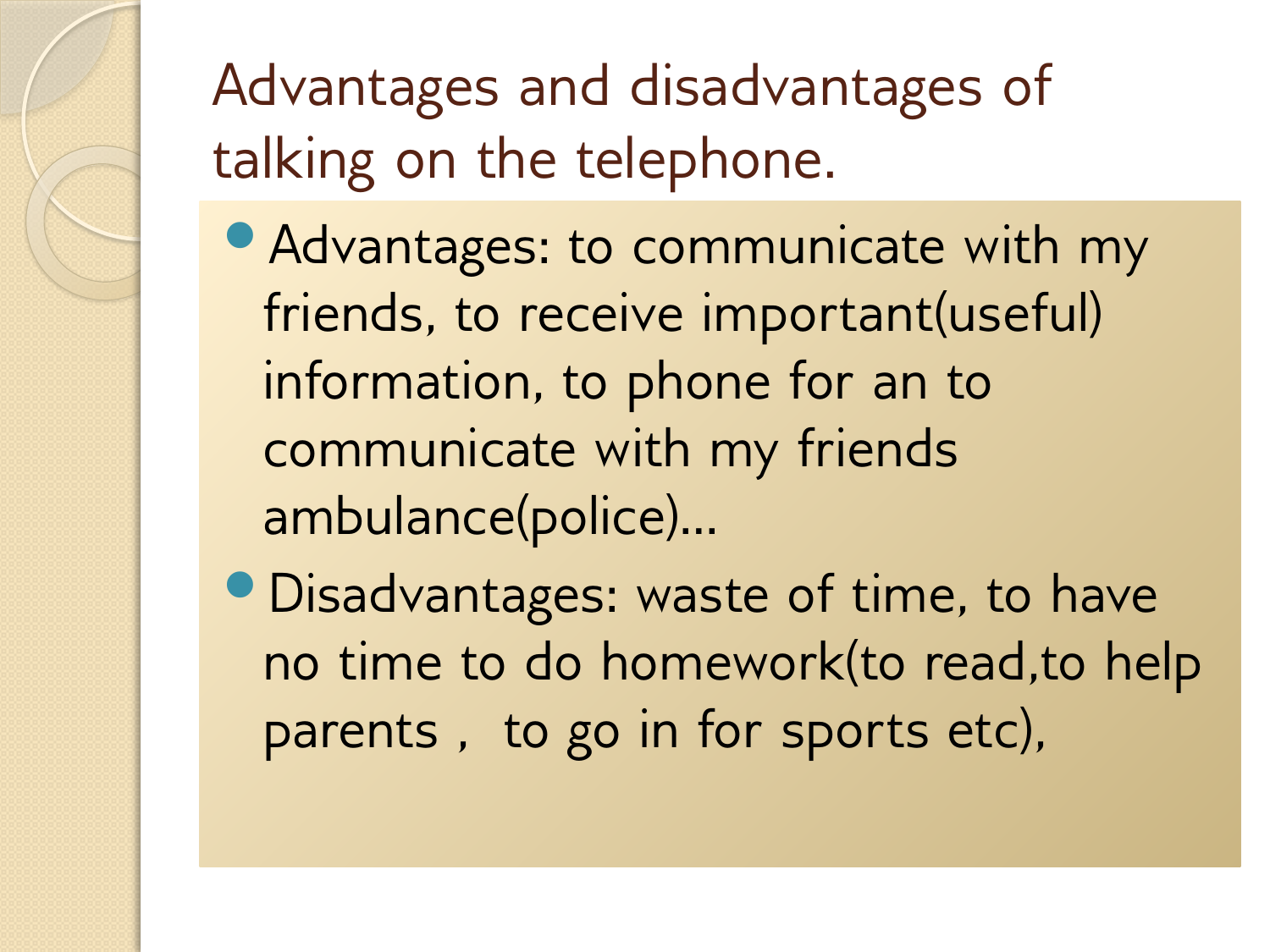

# Advantages and disadvantages of talking on the telephone.
Advantages: to communicate with my friends, to receive important(useful) information, to phone for an to communicate with my friends ambulance(police)…
Disadvantages: waste of time, to have no time to do homework(to read,to help parents ,  to go in for sports etc),